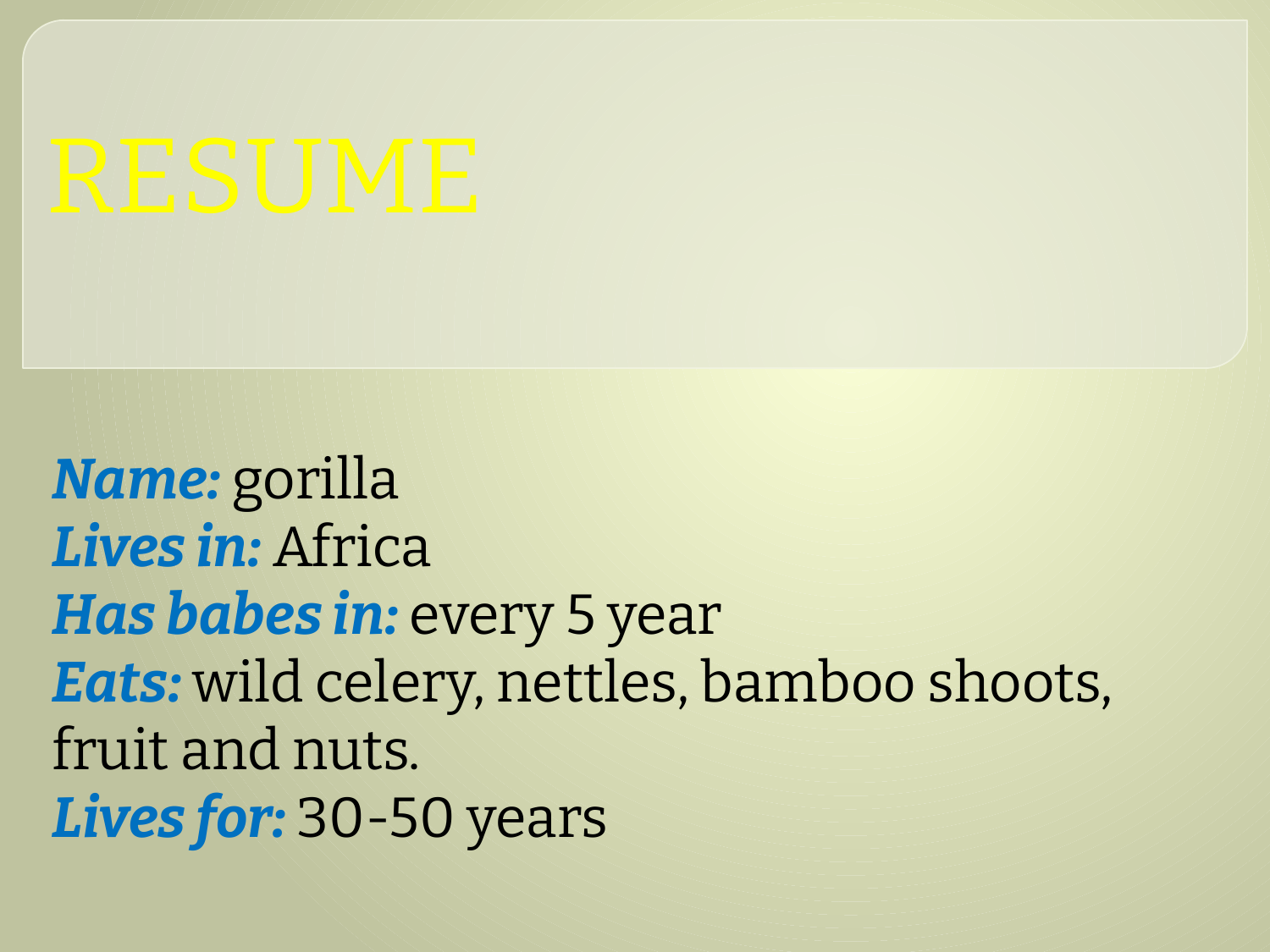

# RESUME
Name: gorilla
Lives in: Africa
Has babes in: every 5 year
Eats: wild celery, nettles, bamboo shoots, fruit and nuts.
Lives for: 30-50 years